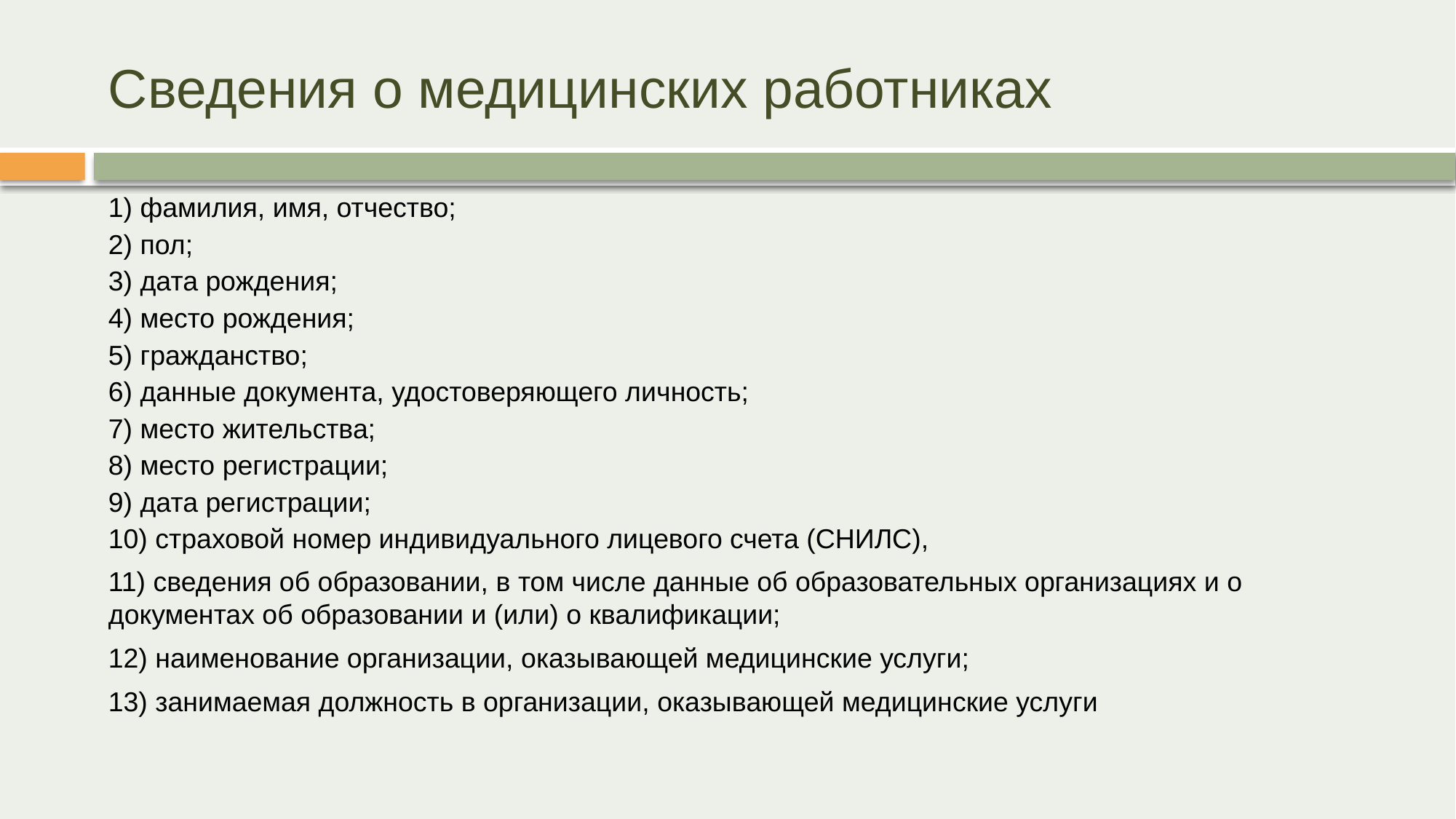

# Сведения о медицинских работниках
1) фамилия, имя, отчество;
2) пол;
3) дата рождения;
4) место рождения;
5) гражданство;
6) данные документа, удостоверяющего личность;
7) место жительства;
8) место регистрации;
9) дата регистрации;
10) страховой номер индивидуального лицевого счета (СНИЛС),
11) сведения об образовании, в том числе данные об образовательных организациях и о документах об образовании и (или) о квалификации;
12) наименование организации, оказывающей медицинские услуги;
13) занимаемая должность в организации, оказывающей медицинские услуги